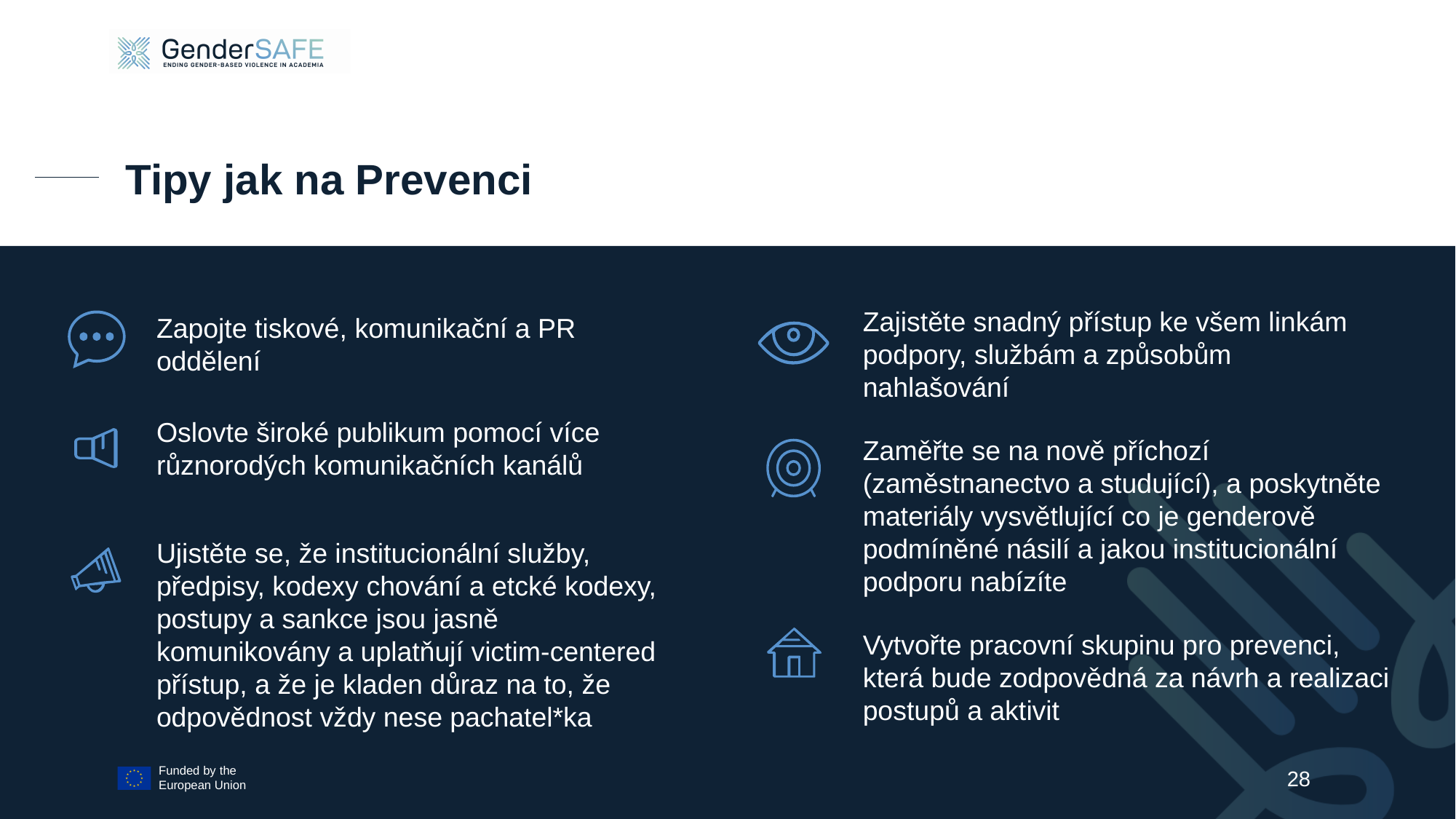

# Tipy jak na Prevenci
Zajistěte snadný přístup ke všem linkám podpory, službám a způsobům nahlašování
Zapojte tiskové, komunikační a PR oddělení

Oslovte široké publikum pomocí více různorodých komunikačních kanálů
Zaměřte se na nově příchozí (zaměstnanectvo a studující), a poskytněte materiály vysvětlující co je genderově podmíněné násilí a jakou institucionální podporu nabízíte

Ujistěte se, že institucionální služby, předpisy, kodexy chování a etcké kodexy, postupy a sankce jsou jasně komunikovány a uplatňují victim-centered přístup, a že je kladen důraz na to, že odpovědnost vždy nese pachatel*ka

Vytvořte pracovní skupinu pro prevenci, která bude zodpovědná za návrh a realizaci postupů a aktivit